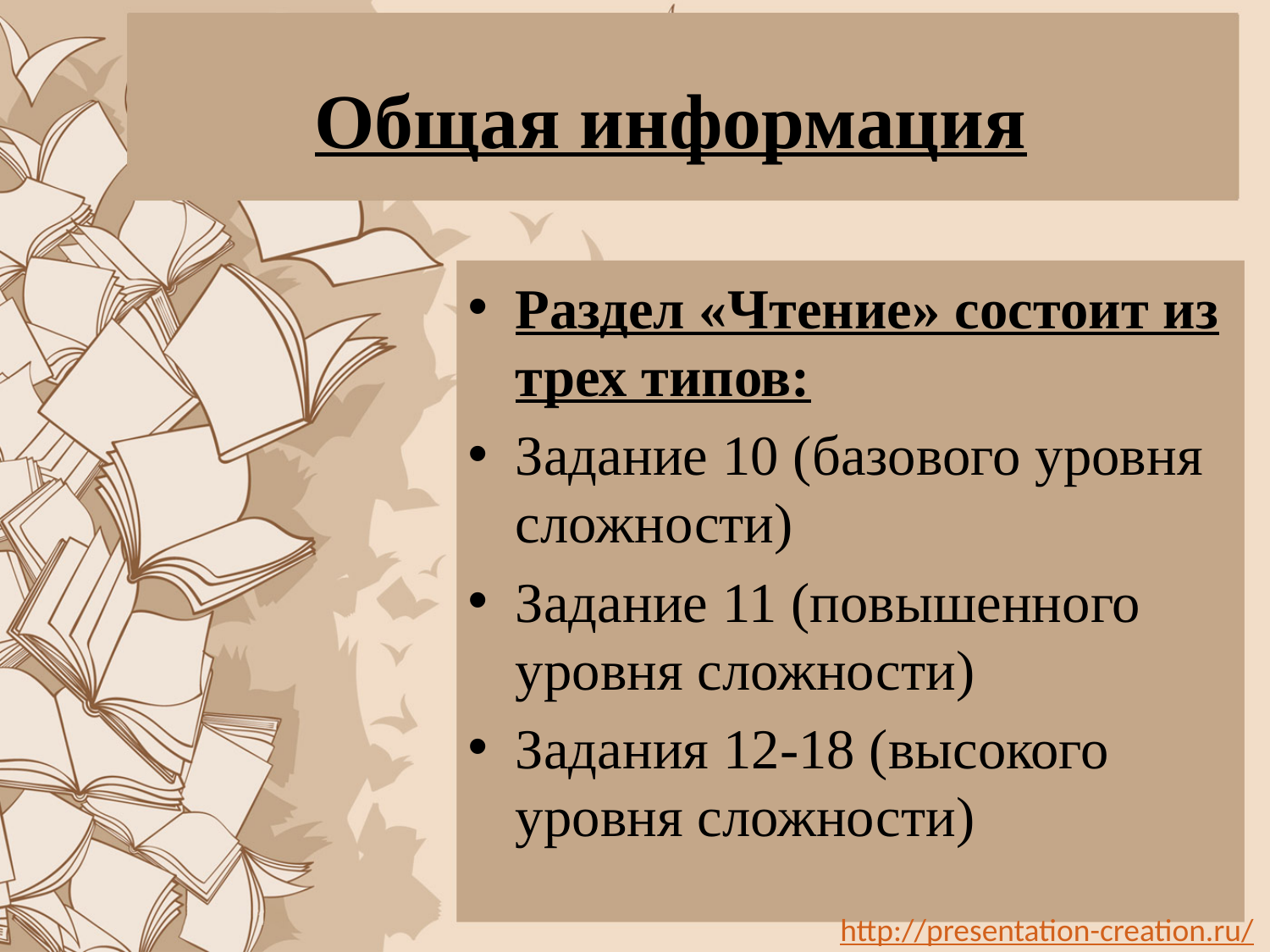

# Общая информация
Раздел «Чтение» состоит из трех типов:
Задание 10 (базового уровня сложности)
Задание 11 (повышенного уровня сложности)
Задания 12-18 (высокого уровня сложности)